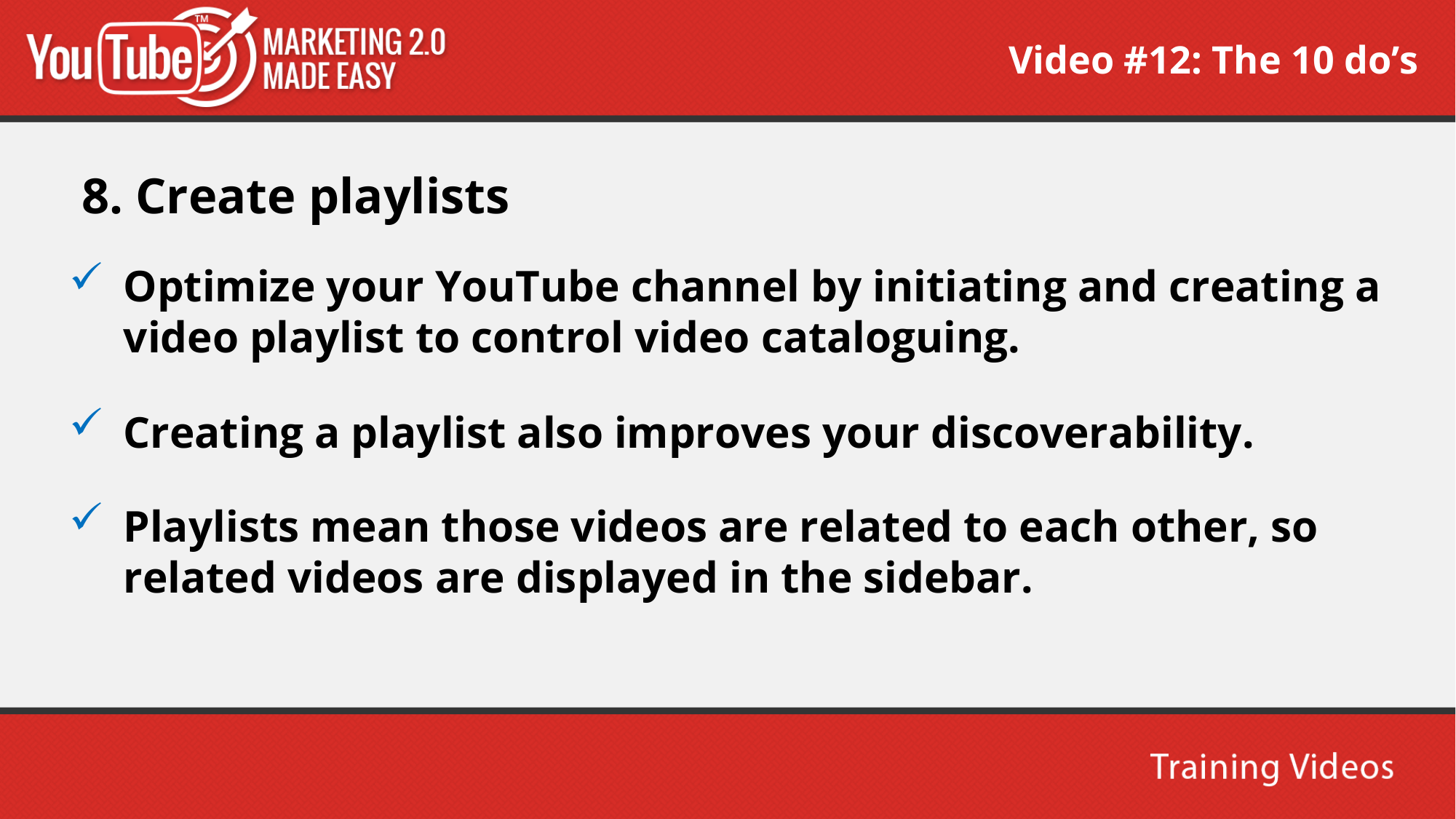

Video #12: The 10 do’s
 8. Create playlists
Optimize your YouTube channel by initiating and creating a video playlist to control video cataloguing.
Creating a playlist also improves your discoverability.
Playlists mean those videos are related to each other, so related videos are displayed in the sidebar.